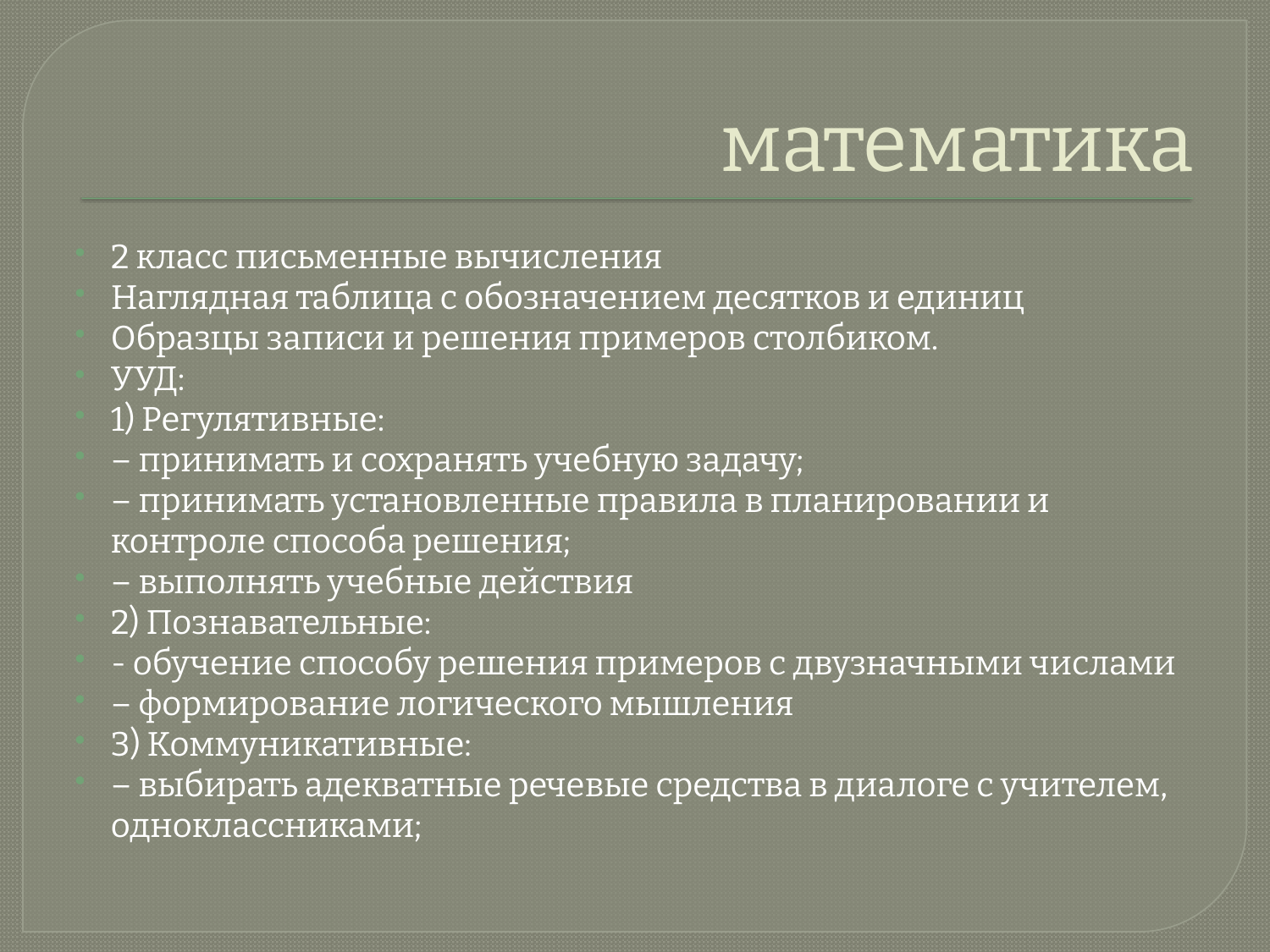

# математика
2 класс письменные вычисления
Наглядная таблица с обозначением десятков и единиц
Образцы записи и решения примеров столбиком.
УУД:
1) Регулятивные:
– принимать и сохранять учебную задачу;
– принимать установленные правила в планировании и контроле способа решения;
– выполнять учебные действия
2) Познавательные:
- обучение способу решения примеров с двузначными числами
– формирование логического мышления
3) Коммуникативные:
– выбирать адекватные речевые средства в диалоге с учителем, одноклассниками;